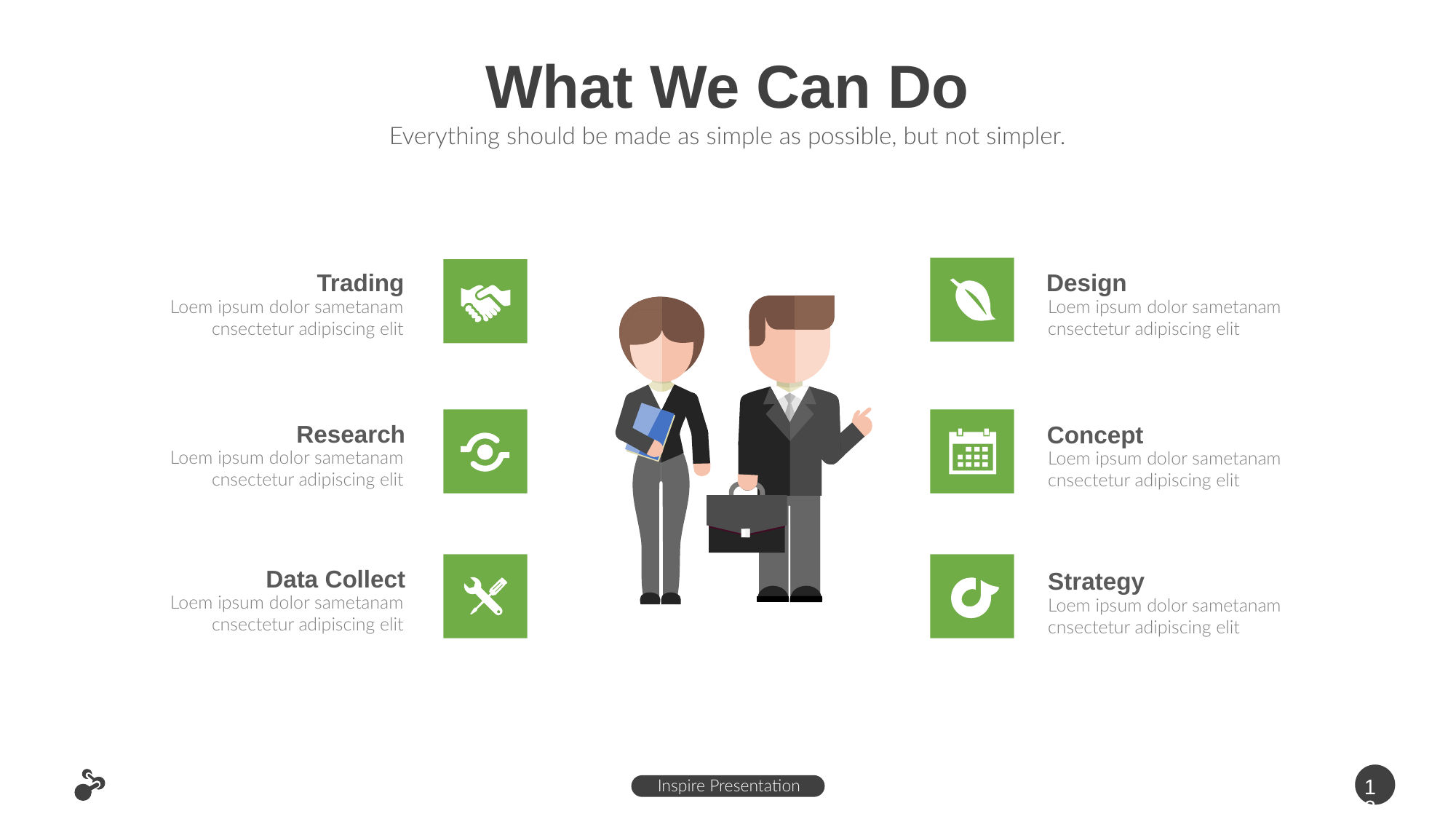

What We Can Do
Everything should be made as simple as possible, but not simpler.

Trading
Loem ipsum dolor sametanam cnsectetur adipiscing elit
Design
Loem ipsum dolor sametanam cnsectetur adipiscing elit

Research
Loem ipsum dolor sametanam cnsectetur adipiscing elit
Concept
Loem ipsum dolor sametanam cnsectetur adipiscing elit

Data Collect
Loem ipsum dolor sametanam cnsectetur adipiscing elit
Strategy
Loem ipsum dolor sametanam cnsectetur adipiscing elit

13

Inspire Presentation